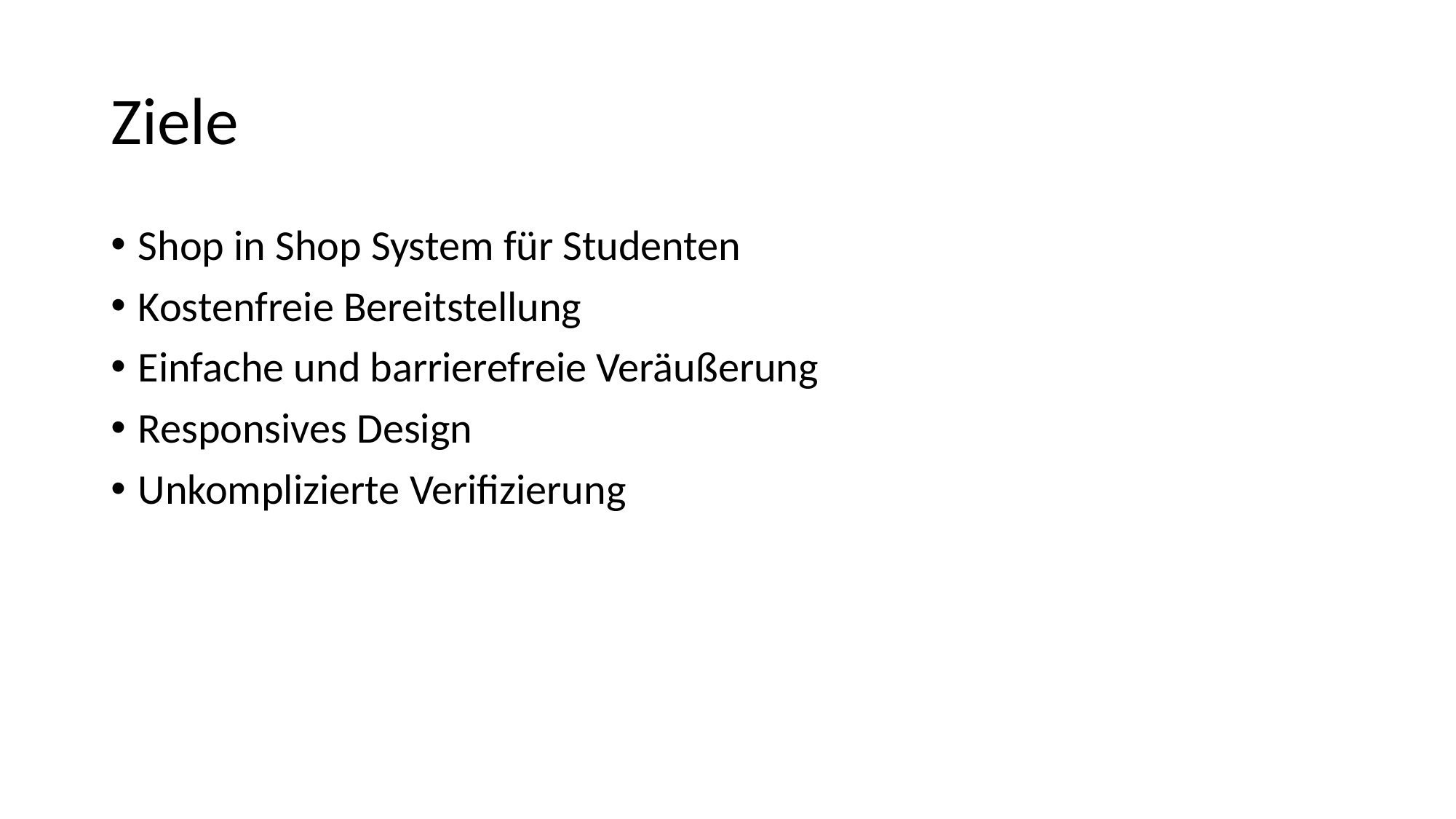

# Ziele
Shop in Shop System für Studenten
Kostenfreie Bereitstellung
Einfache und barrierefreie Veräußerung
Responsives Design
Unkomplizierte Verifizierung